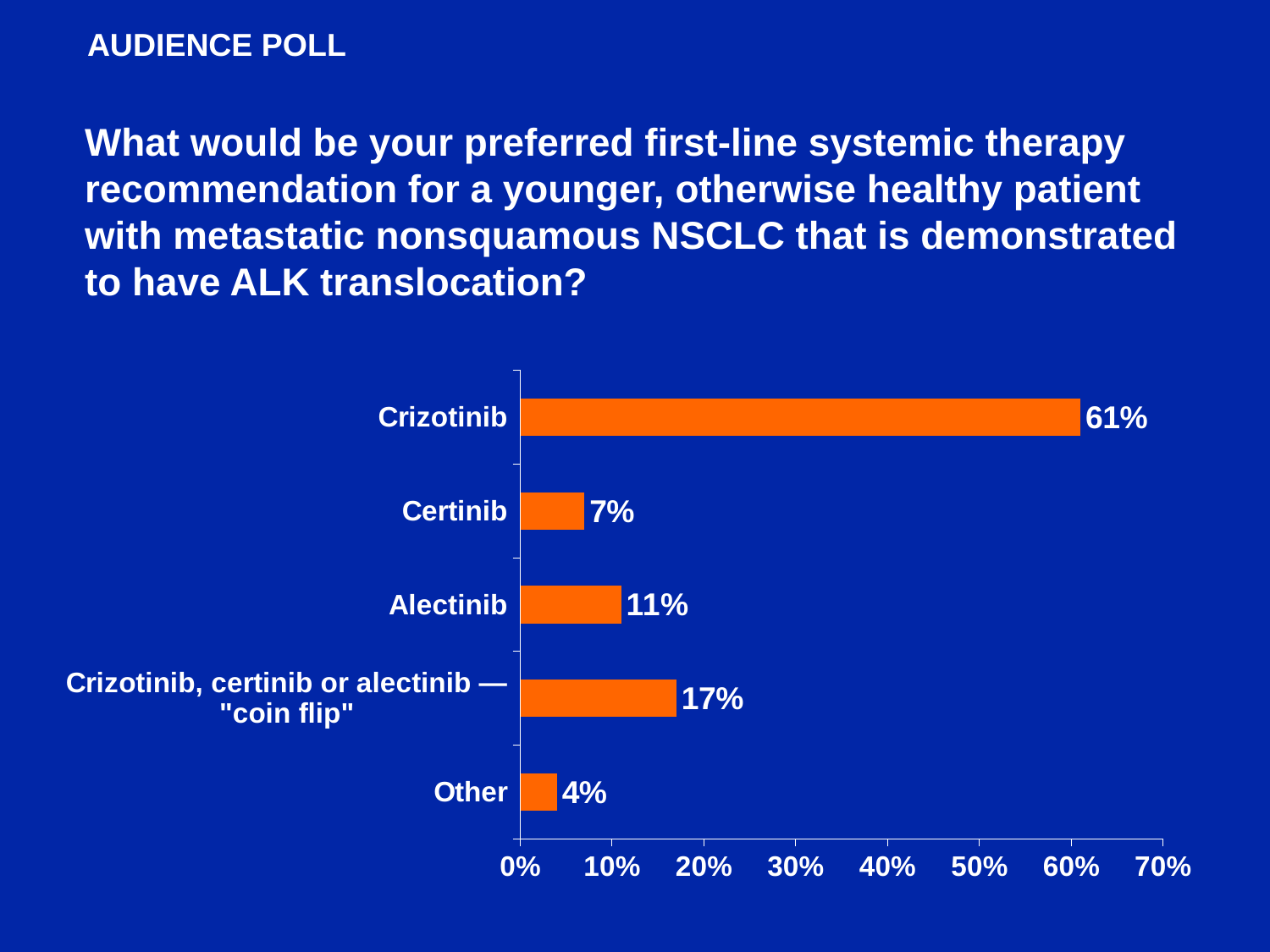

AUDIENCE POLL
What would be your preferred first-line systemic therapy recommendation for a younger, otherwise healthy patient with metastatic nonsquamous NSCLC that is demonstrated to have ALK translocation?

### Chart

| Category | Series 1 |
|---|---|
| Other | 0.04 |
| Crizotinib, certinib or alectinib — "coin flip" | 0.17 |
| Alectinib | 0.11 |
| Certinib | 0.07 |
| Crizotinib | 0.61 |